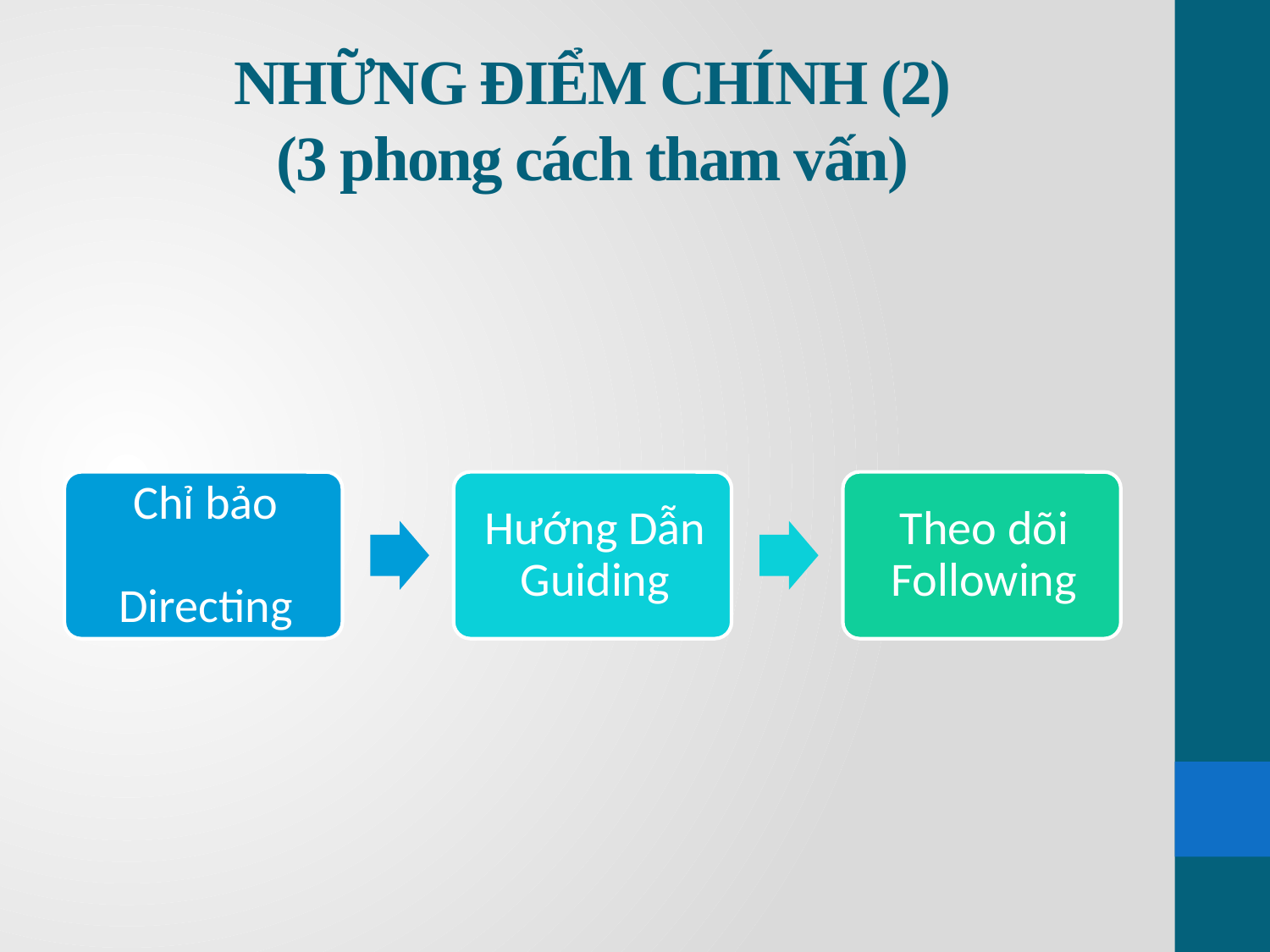

# NHỮNG ĐIỂM CHÍNH (2) (3 phong cách tham vấn)
Chỉ bảo	 Directing

Hướng Dẫn Guiding

Theo dõi Following